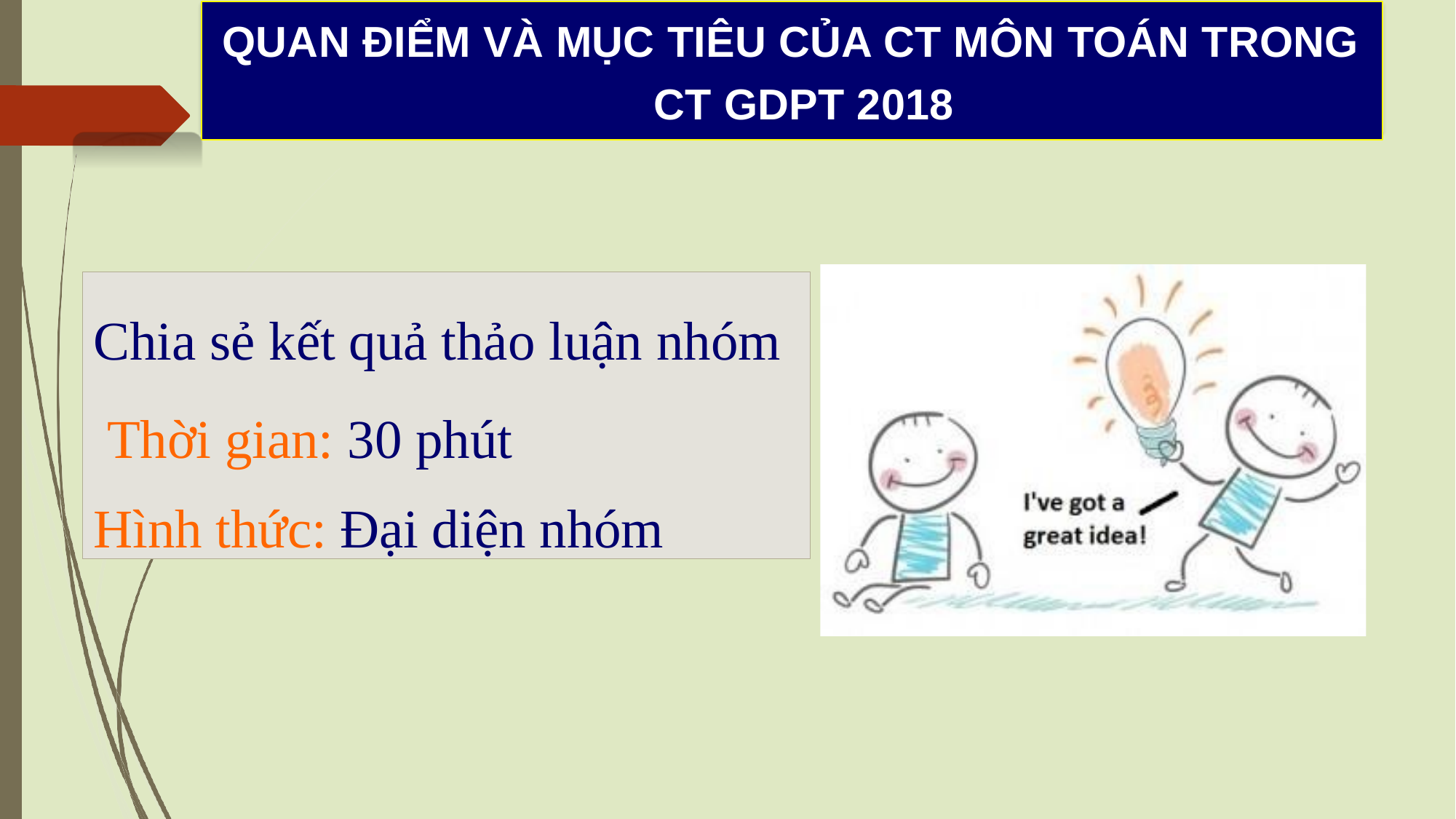

# QUAN ĐIỂM VÀ MỤC TIÊU CỦA CT MÔN TOÁN TRONG  CT GDPT 2018

Chia sẻ kết quả thảo luận nhóm  Thời gian: 30 phút
Hình thức: Đại diện nhóm